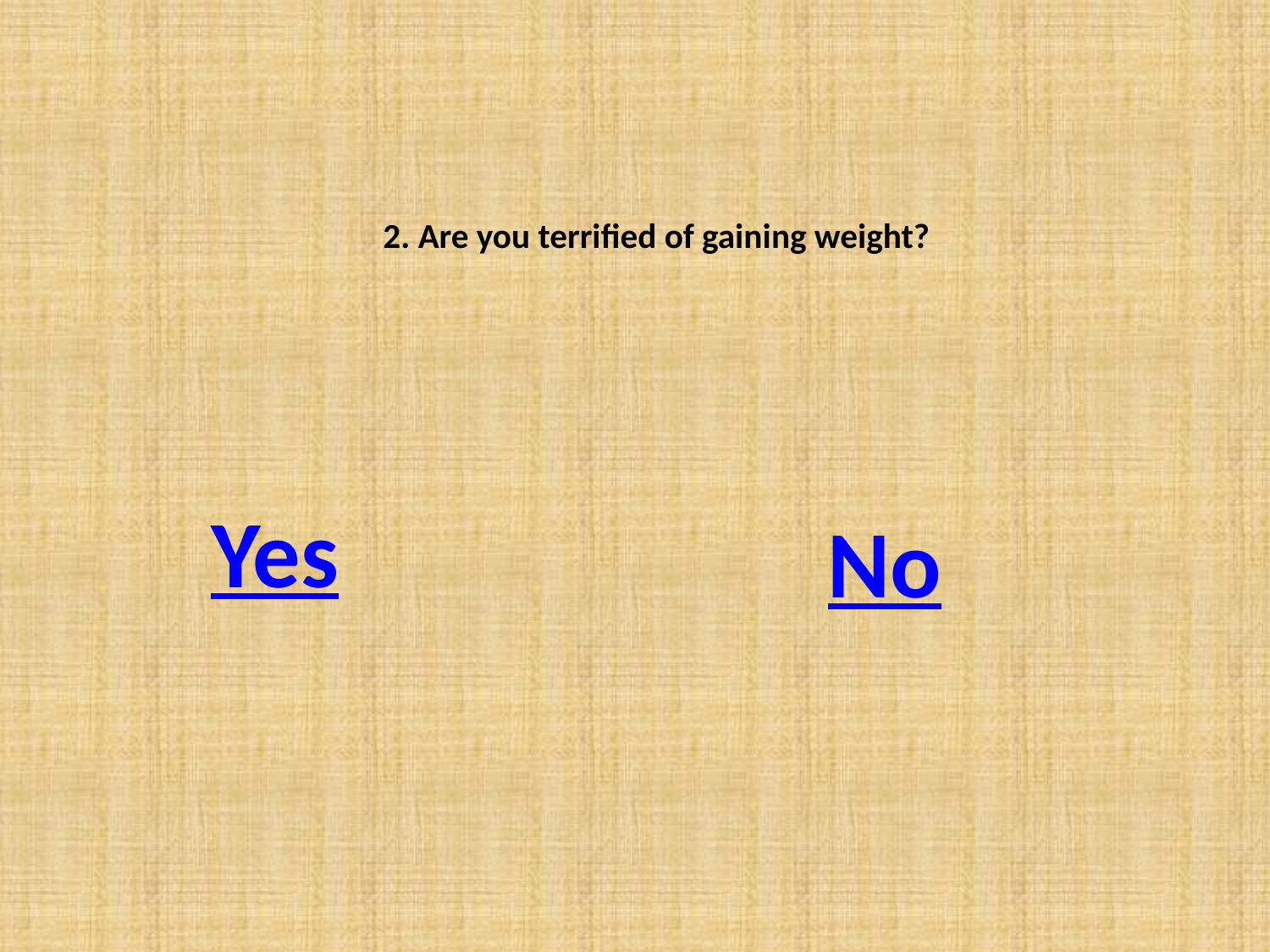

# 2. Are you terrified of gaining weight?
Yes
No